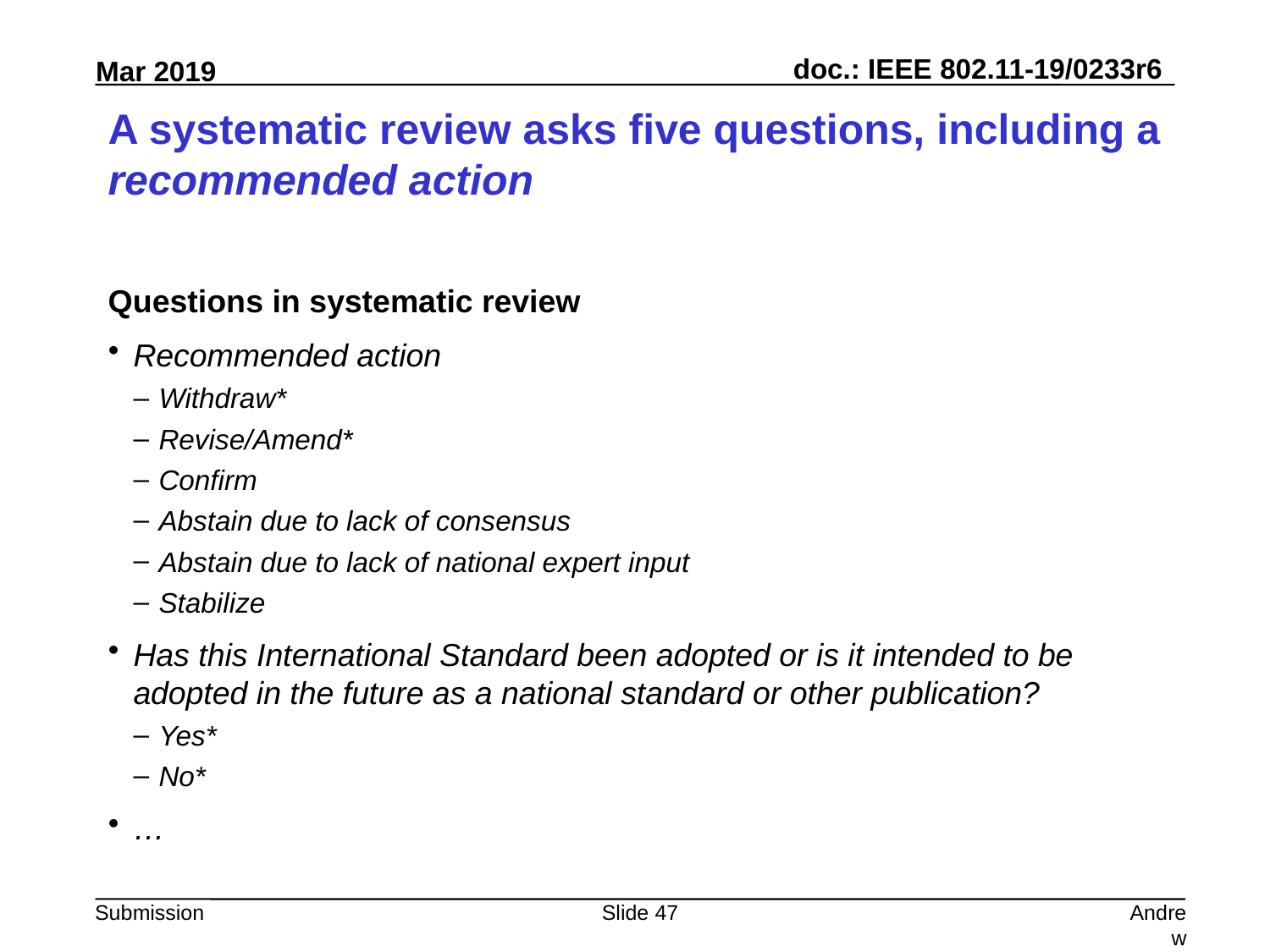

# A systematic review asks five questions, including a recommended action
Questions in systematic review
Recommended action
Withdraw*
Revise/Amend*
Confirm
Abstain due to lack of consensus
Abstain due to lack of national expert input
Stabilize
Has this International Standard been adopted or is it intended to be adopted in the future as a national standard or other publication?
Yes*
No*
…
Slide 47
Andrew Myles, Cisco